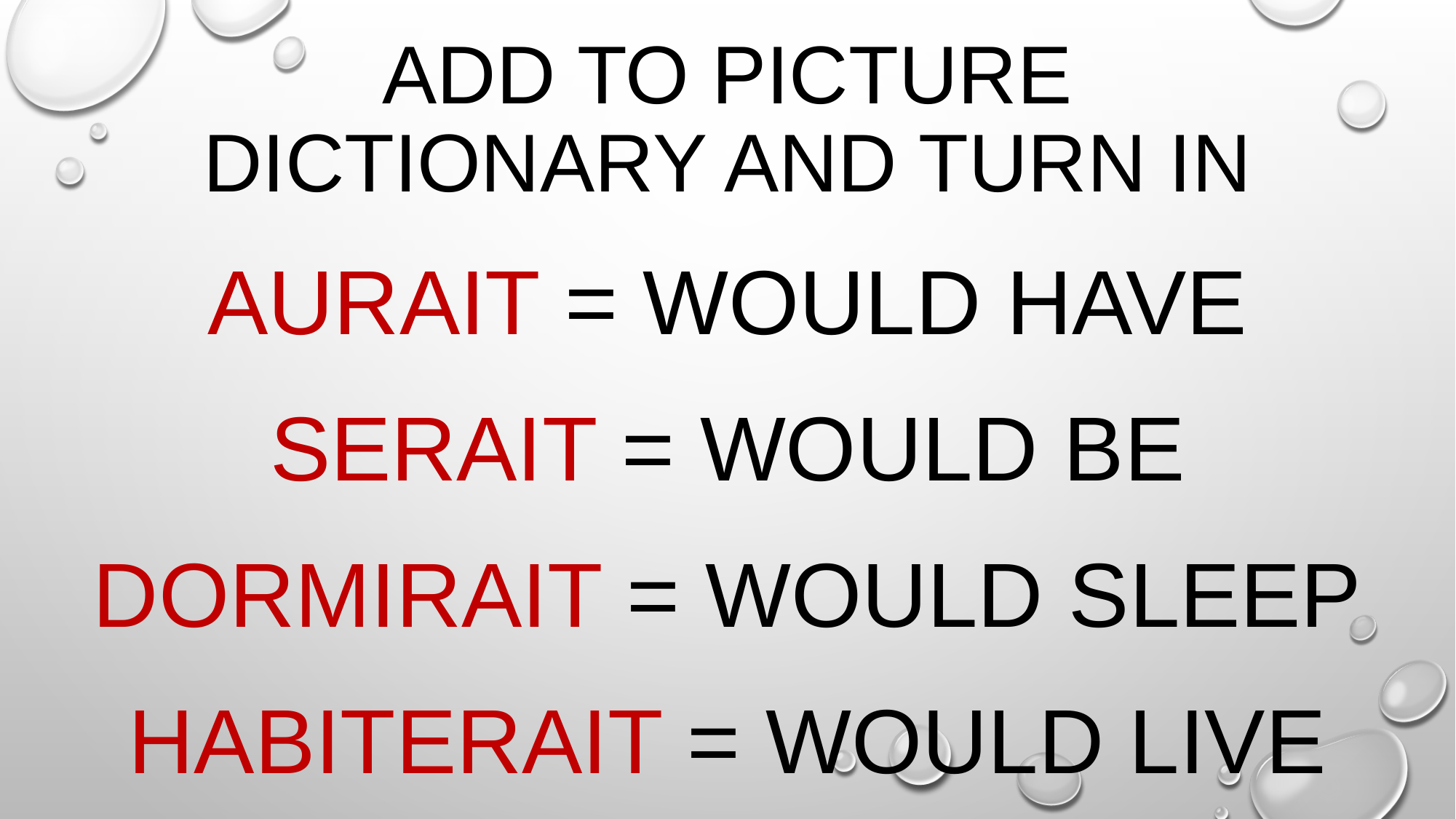

# ADD TO PICTURE DICTIONARY AND TURN IN
AURait = would have
Serait = would be
Dormirait = would sleep
Habiterait = would live